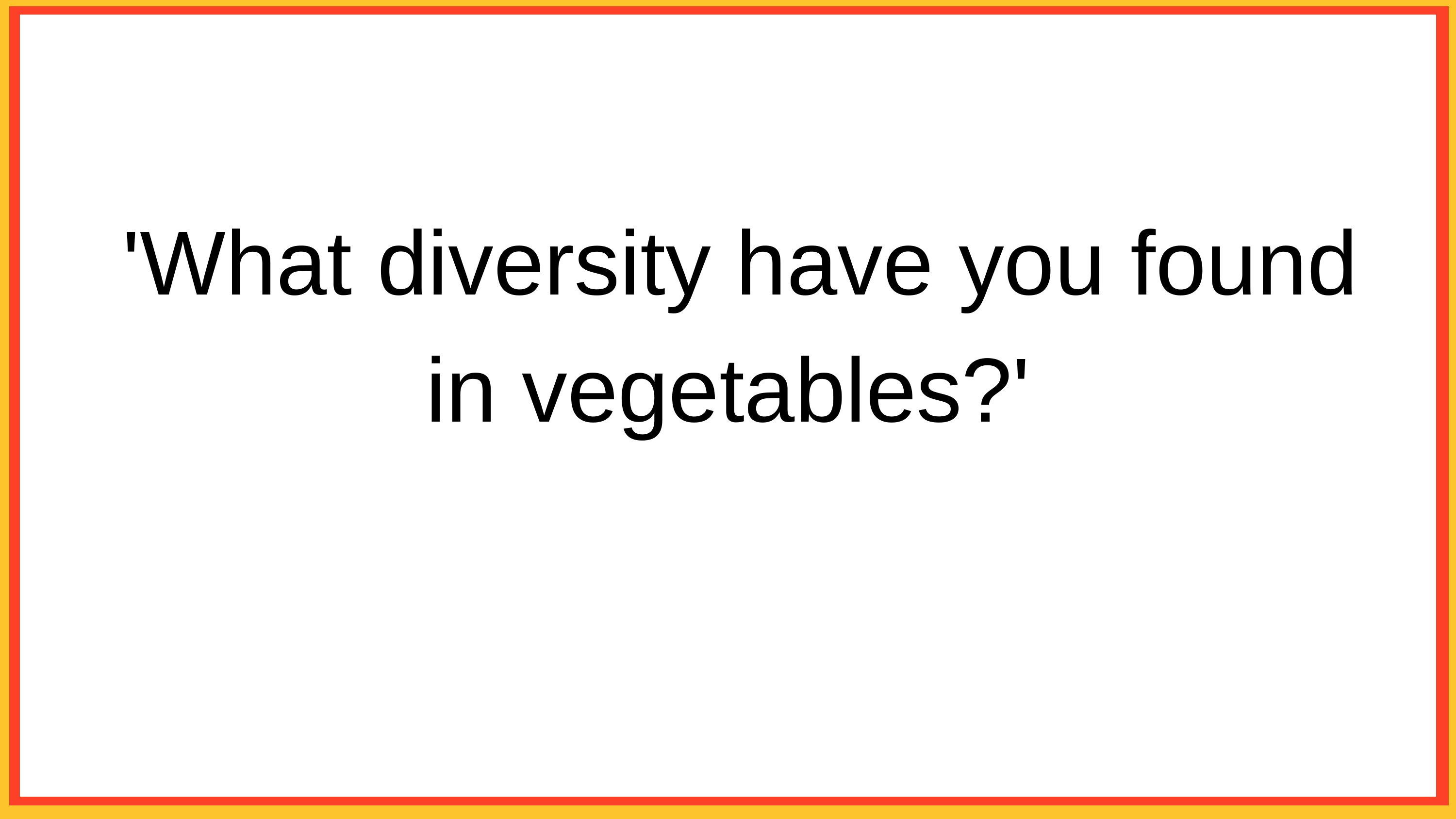

'What diversity have you found in vegetables?'